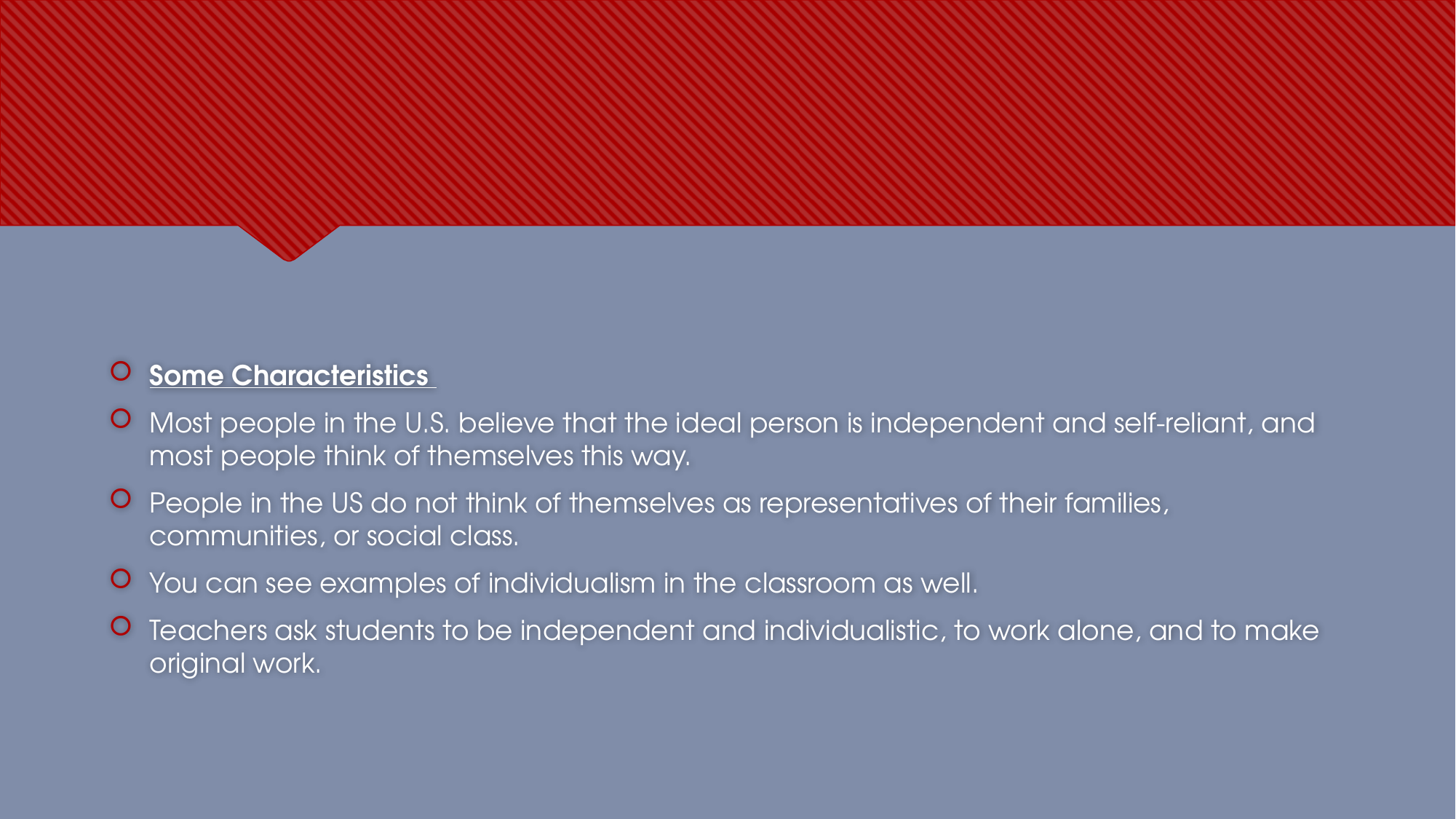

#
Some Characteristics
Most people in the U.S. believe that the ideal person is independent and self-reliant, and most people think of themselves this way.
People in the US do not think of themselves as representatives of their families, communities, or social class.
You can see examples of individualism in the classroom as well.
Teachers ask students to be independent and individualistic, to work alone, and to make original work.